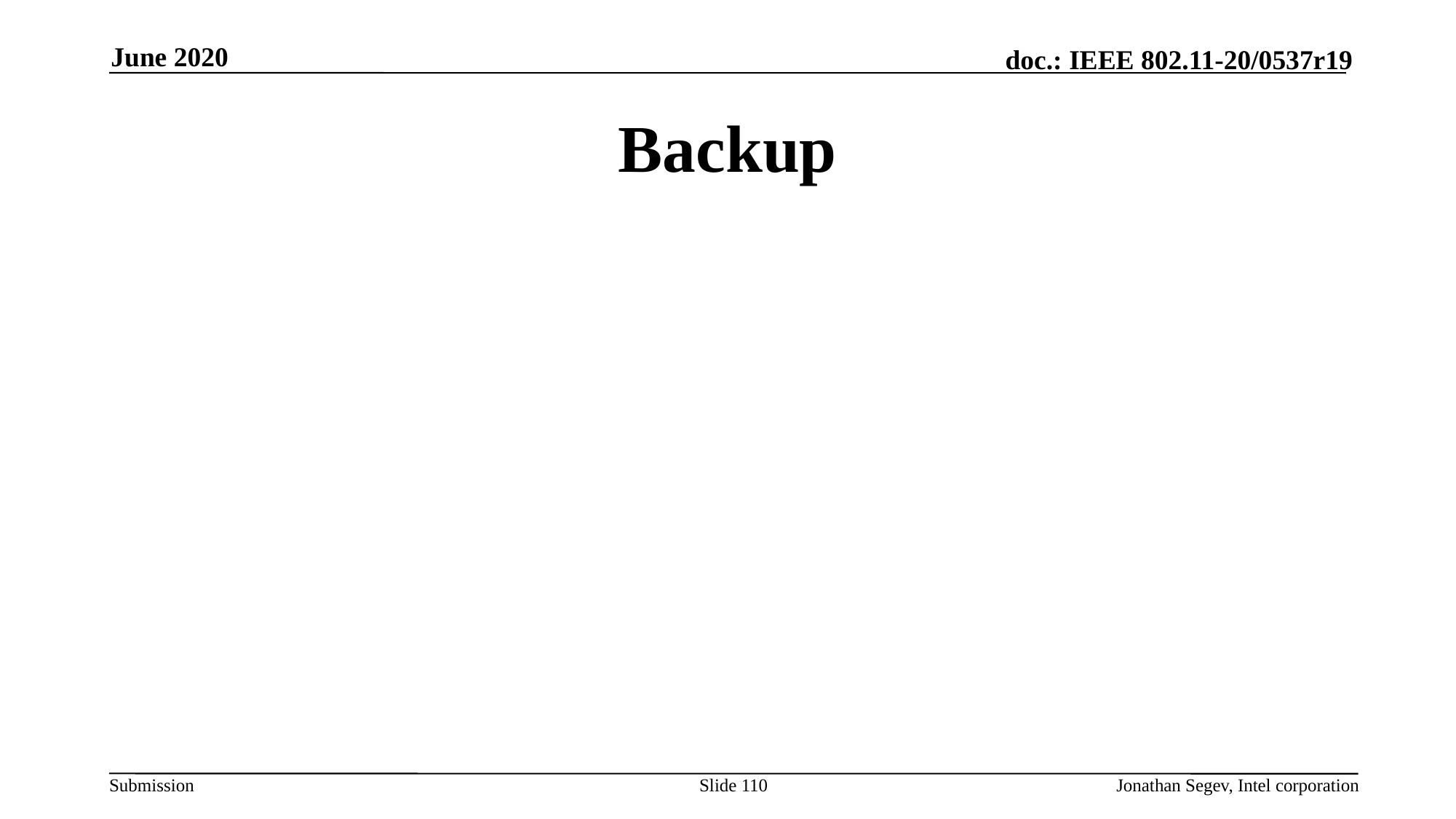

June 2020
# Backup

Slide 110
Jonathan Segev, Intel corporation